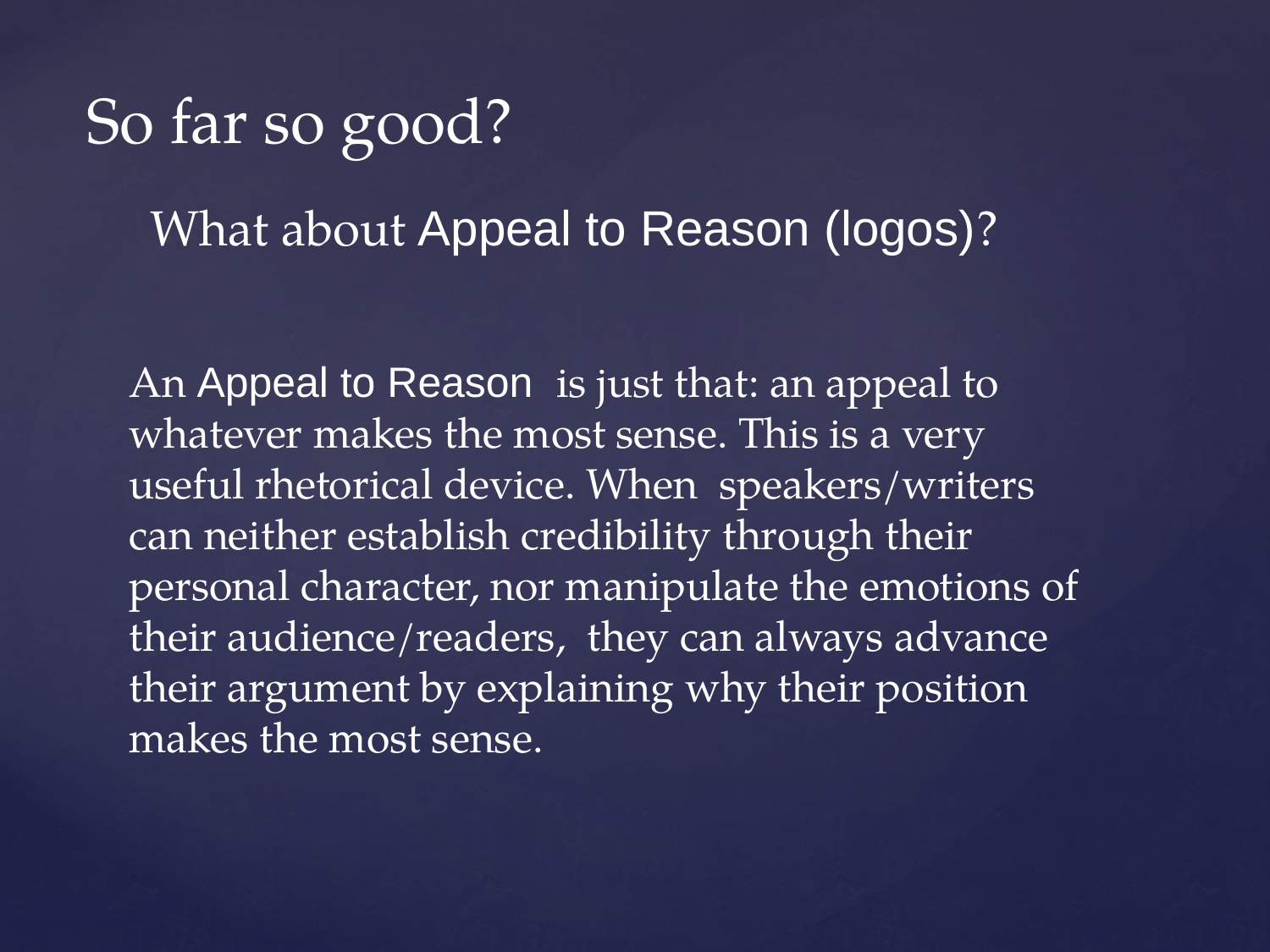

So far so good?
What about Appeal to Reason (logos)?
An Appeal to Reason  is just that: an appeal to whatever makes the most sense. This is a very useful rhetorical device. When  speakers/writers can neither establish credibility through their personal character, nor manipulate the emotions of their audience/readers,  they can always advance their argument by explaining why their position makes the most sense.